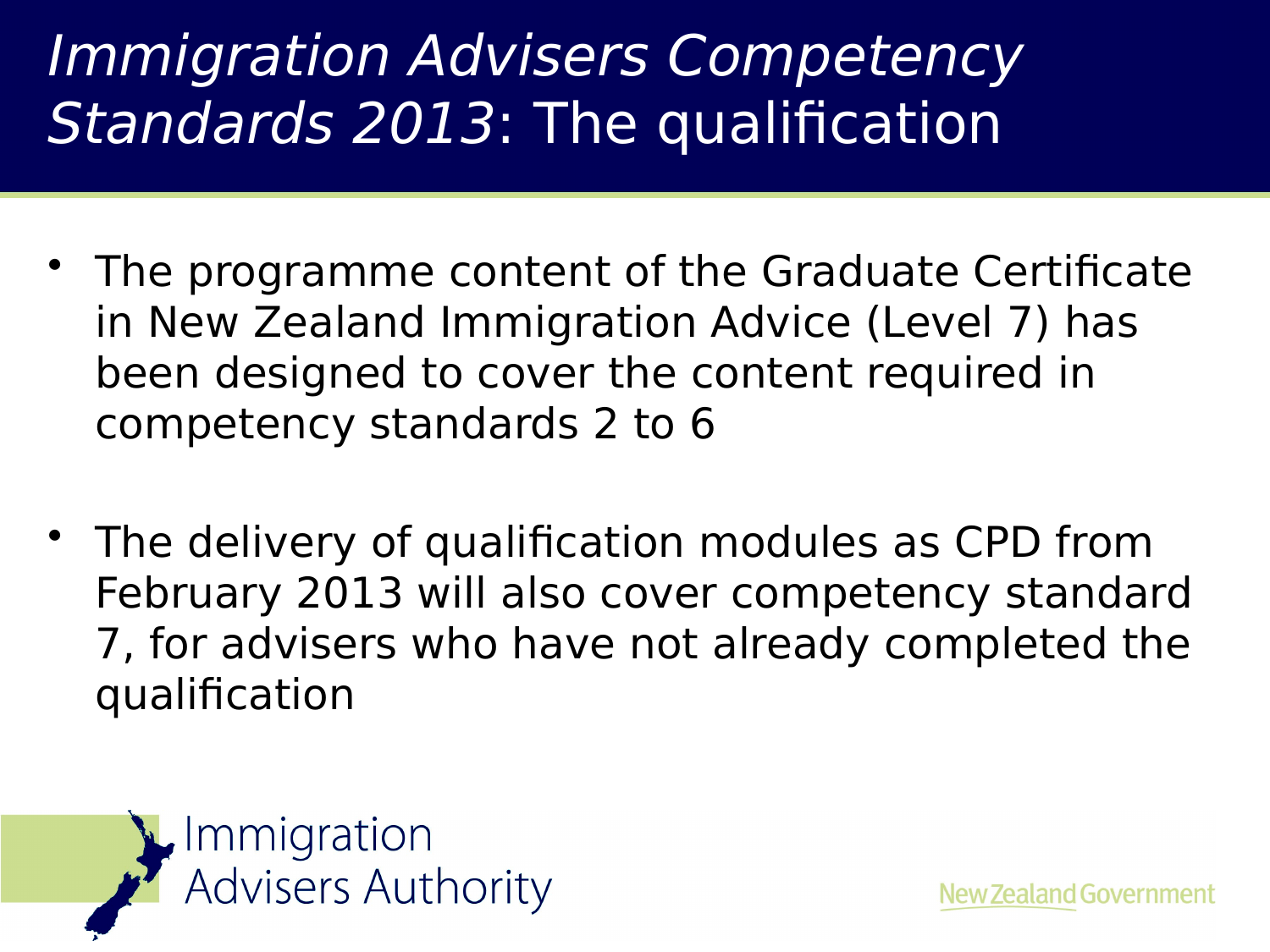

# Immigration Advisers Competency Standards 2013: The qualification
The programme content of the Graduate Certificate in New Zealand Immigration Advice (Level 7) has been designed to cover the content required in competency standards 2 to 6

The delivery of qualification modules as CPD from February 2013 will also cover competency standard 7, for advisers who have not already completed the qualification